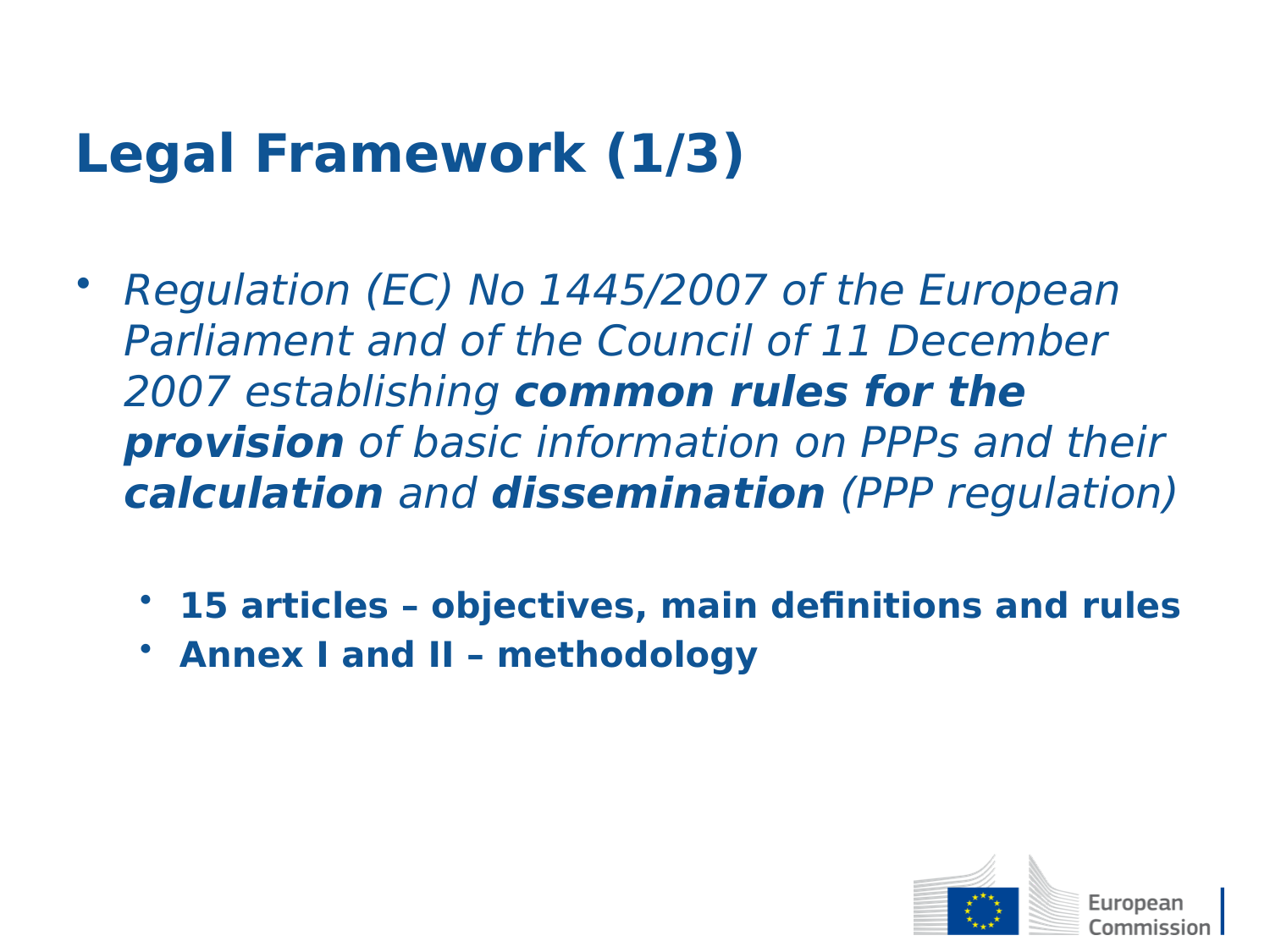

# Legal Framework (1/3)
Regulation (EC) No 1445/2007 of the European Parliament and of the Council of 11 December 2007 establishing common rules for the provision of basic information on PPPs and their calculation and dissemination (PPP regulation)

15 articles – objectives, main definitions and rules
Annex I and II – methodology